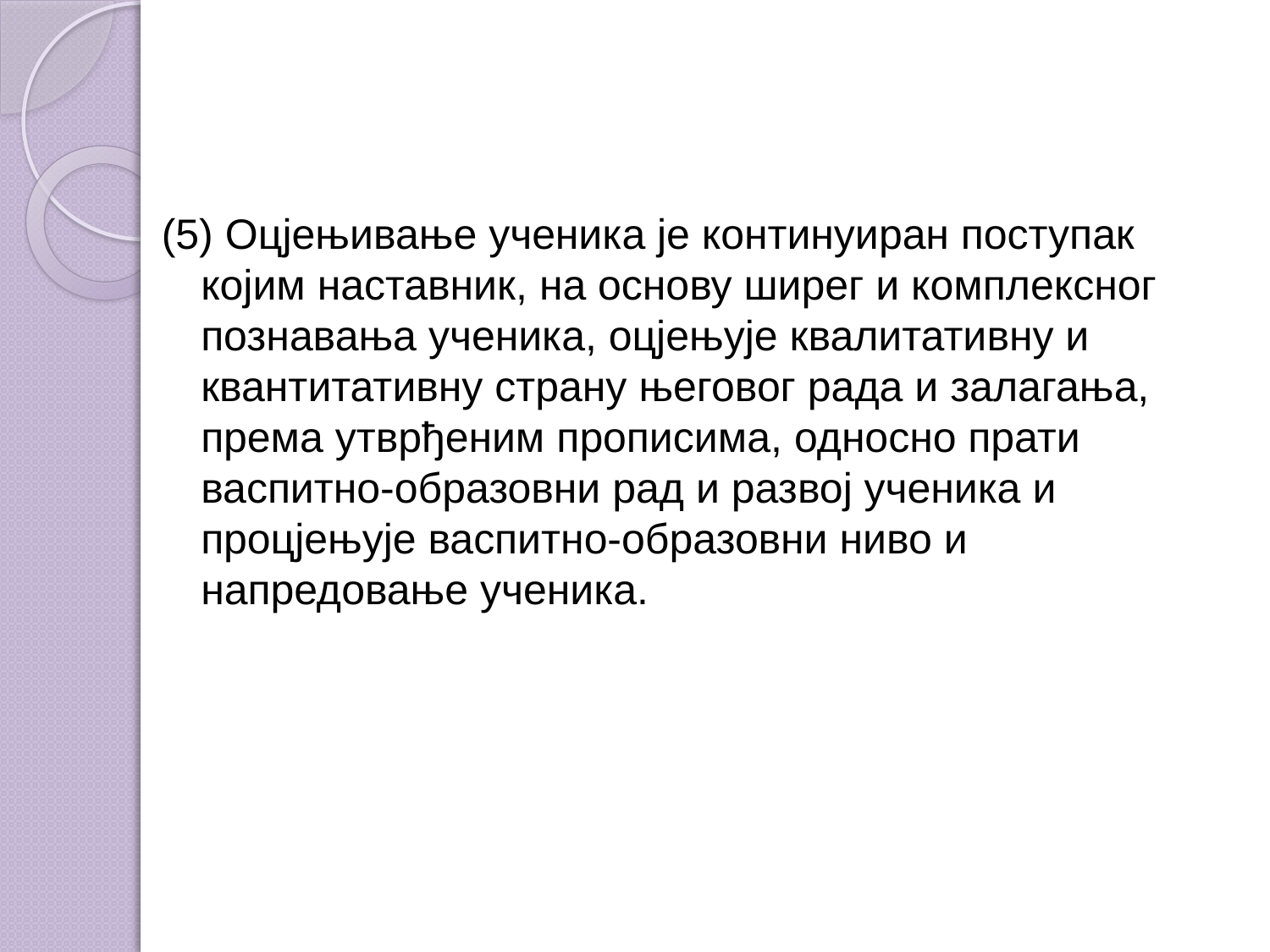

(5) Оцјењивање ученика је континуиран поступак којим наставник, на основу ширег и комплексног познавања ученика, оцјењује квалитативну и квантитативну страну његовог рада и залагања, према утврђеним прописима, односно прати васпитно-образовни рад и развој ученика и процјењује васпитно-образовни ниво и напредовање ученика.